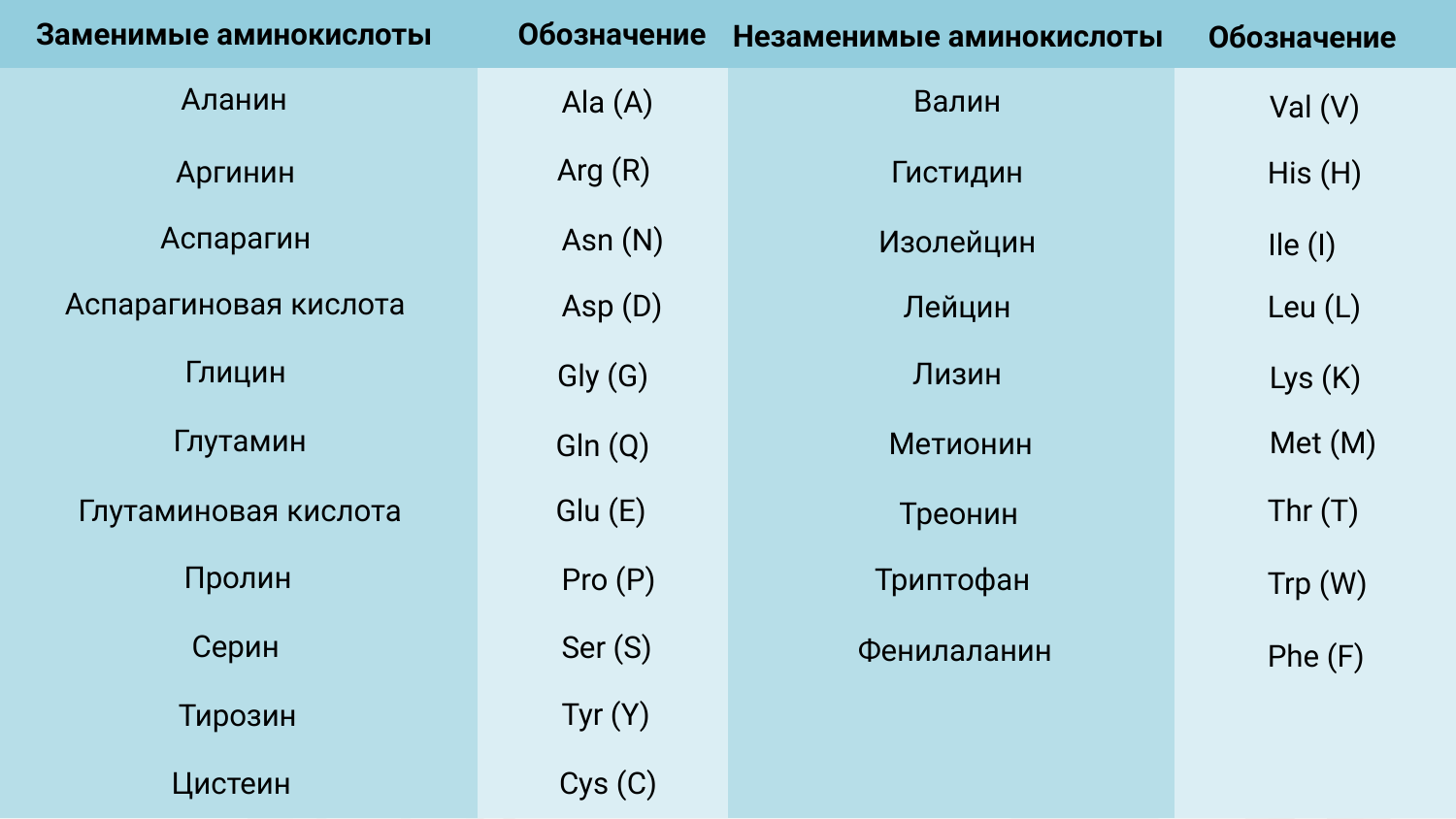

|  |  |  |  |
| --- | --- | --- | --- |
|  |  |  |  |
|  |  |  |  |
|  |  |  |  |
|  |  |  |  |
|  |  |  |  |
|  |  |  |  |
|  |  |  |  |
|  |  |  |  |
|  |  |  |  |
|  |  |  |  |
|  |  |  |  |
Обозначение
Заменимые аминокислоты
Незаменимые аминокислоты
Обозначение
Аланин
Валин
Ala (A)
Val (V)
Arg (R)
Аргинин
Гистидин
His (H)
Аспарагин
Asn (N)
Изолейцин
Ile (I)
Аспарагиновая кислота
Asp (D)
Лейцин
Leu (L)
Глицин
Лизин
Gly (G)
Lys (K)
Глутамин
Met (M)
Метионин
Gln (Q)
Глутаминовая кислота
Glu (E)
Thr (T)
Треонин
Пролин
Pro (P)
Триптофан
Trp (W)
Серин
Ser (S)
Фенилаланин
Phe (F)
Tyr (Y)
Тирозин
Цистеин
Cys (С)